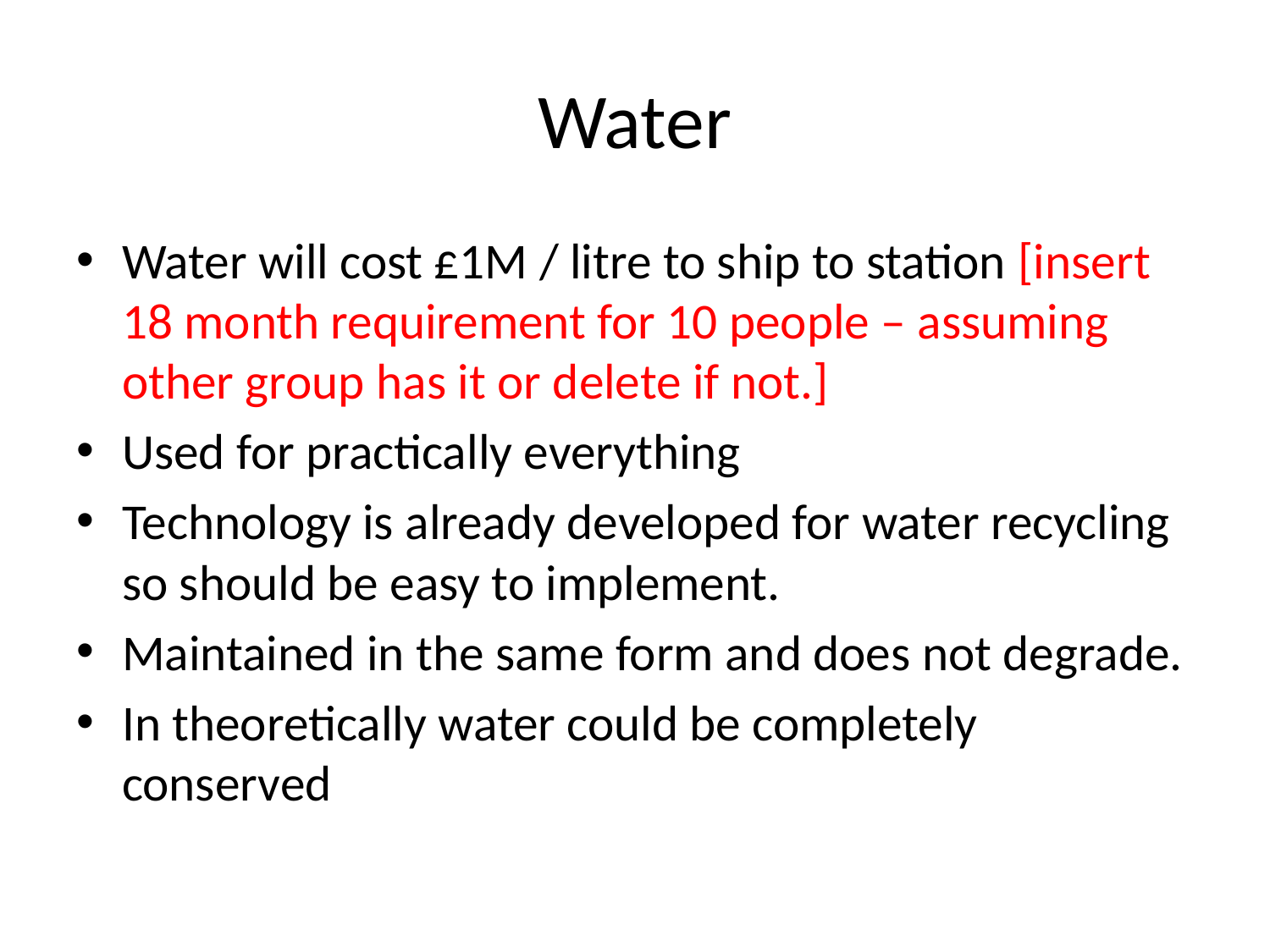

# Water
Water will cost £1M / litre to ship to station [insert 18 month requirement for 10 people – assuming other group has it or delete if not.]
Used for practically everything
Technology is already developed for water recycling so should be easy to implement.
Maintained in the same form and does not degrade.
In theoretically water could be completely conserved